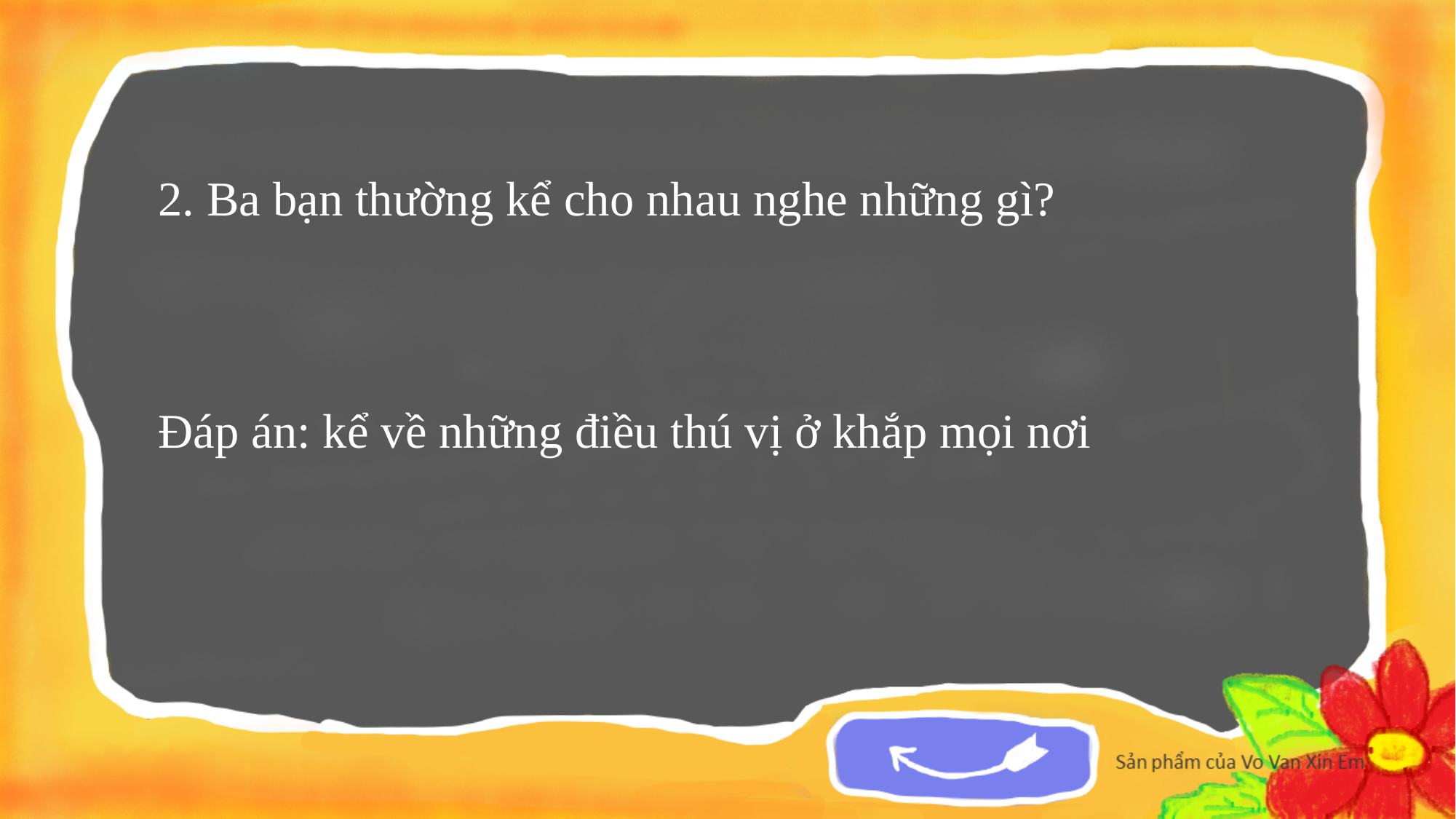

2. Ba bạn thường kể cho nhau nghe những gì?
Đáp án: kể về những điều thú vị ở khắp mọi nơi